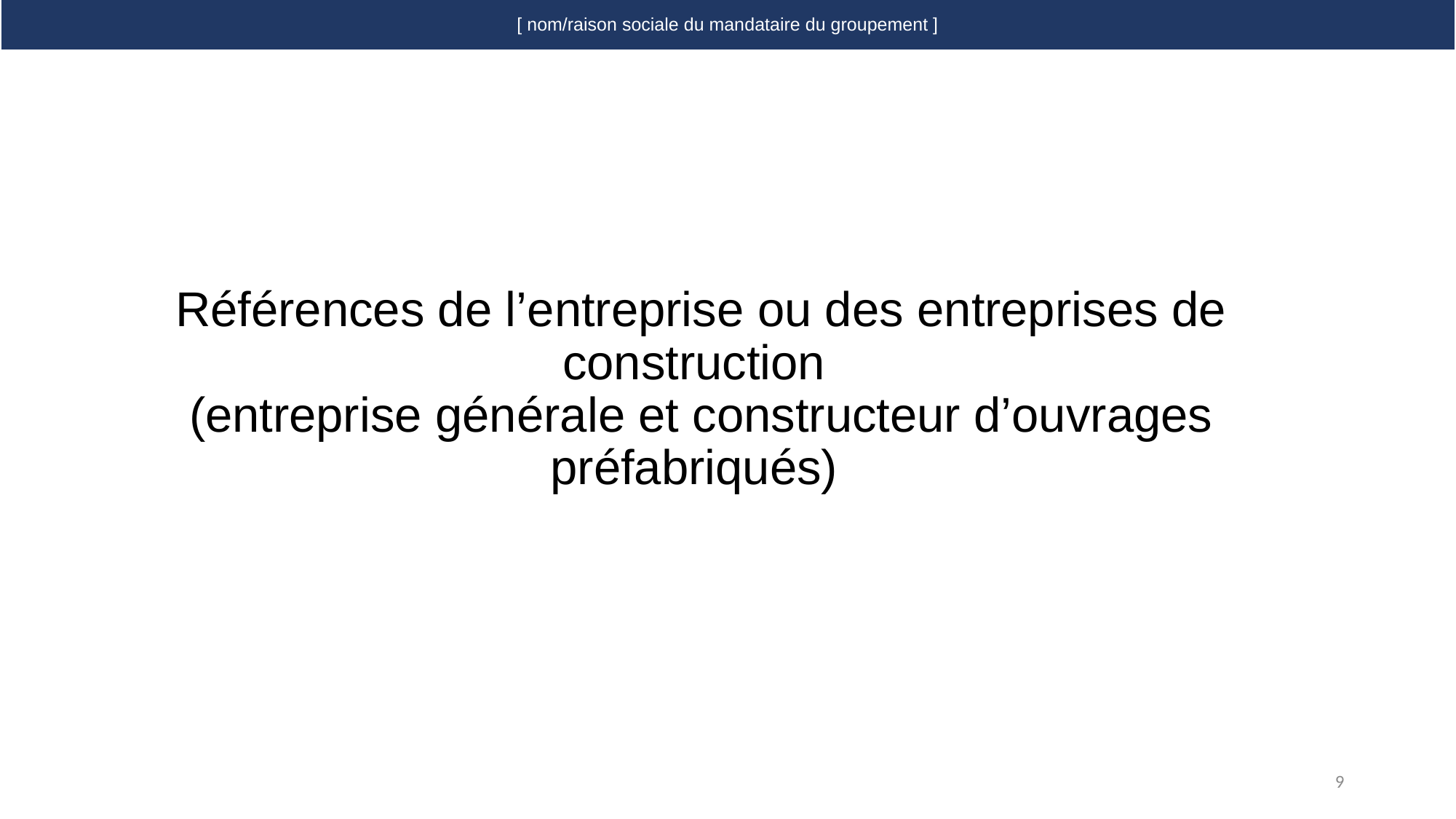

| [ nom/raison sociale du mandataire du groupement ] |
| --- |
Références de l’entreprise ou des entreprises de construction
(entreprise générale et constructeur d’ouvrages préfabriqués)
9